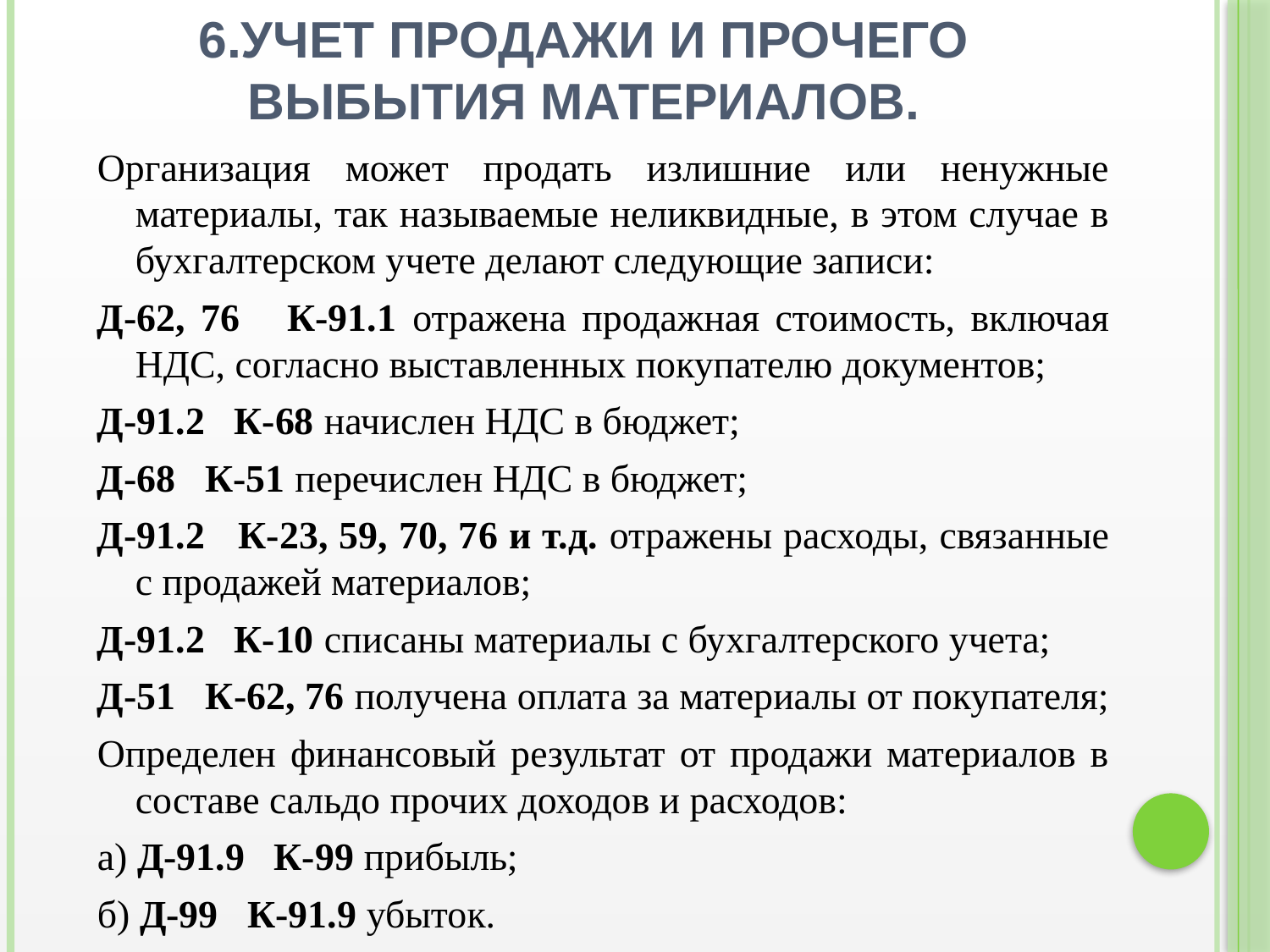

# 6.Учет продажи и прочего выбытия материалов.
Организация может продать излишние или ненужные материалы, так называемые неликвидные, в этом случае в бухгалтерском учете делают следующие записи:
Д-62, 76   К-91.1 отражена продажная стоимость, включая НДС, согласно выставленных покупателю документов;
Д-91.2   К-68 начислен НДС в бюджет;
Д-68   К-51 перечислен НДС в бюджет;
Д-91.2   К-23, 59, 70, 76 и т.д. отражены расходы, связанные с продажей материалов;
Д-91.2   К-10 списаны материалы с бухгалтерского учета;
Д-51   К-62, 76 получена оплата за материалы от покупателя;
Определен финансовый результат от продажи материалов в составе сальдо прочих доходов и расходов:
а) Д-91.9   К-99 прибыль;
б) Д-99   К-91.9 убыток.